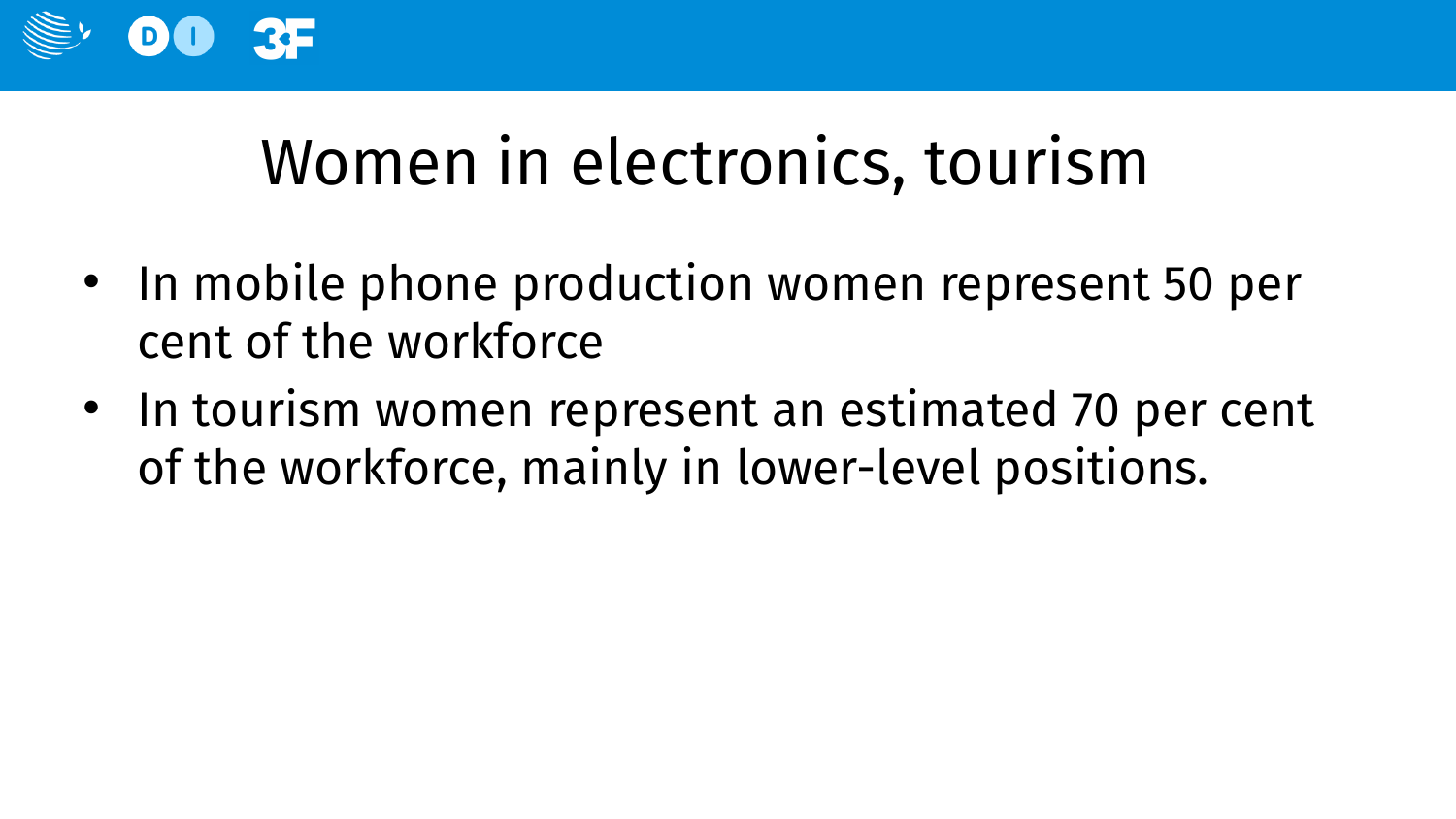

# Women in electronics, tourism 
In mobile phone production women represent 50 per cent of the workforce
In tourism women represent an estimated 70 per cent of the workforce, mainly in lower-level positions.